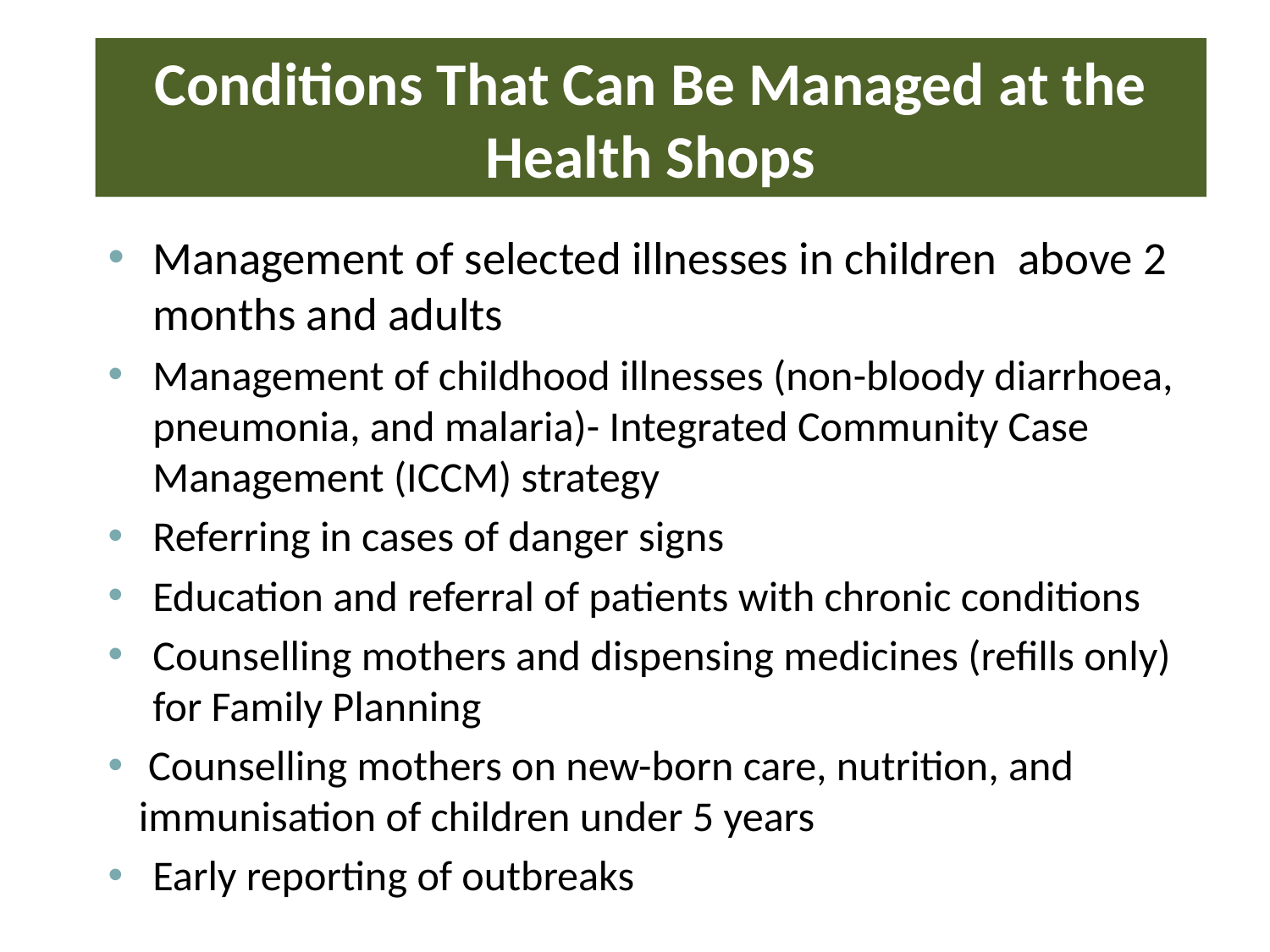

# Conditions That Can Be Managed at the Health Shops
Management of selected illnesses in children  above 2 months and adults
Management of childhood illnesses (non-bloody diarrhoea, pneumonia, and malaria)- Integrated Community Case Management (ICCM) strategy
Referring in cases of danger signs
Education and referral of patients with chronic conditions
Counselling mothers and dispensing medicines (refills only) for Family Planning
 Counselling mothers on new-born care, nutrition, and immunisation of children under 5 years
Early reporting of outbreaks